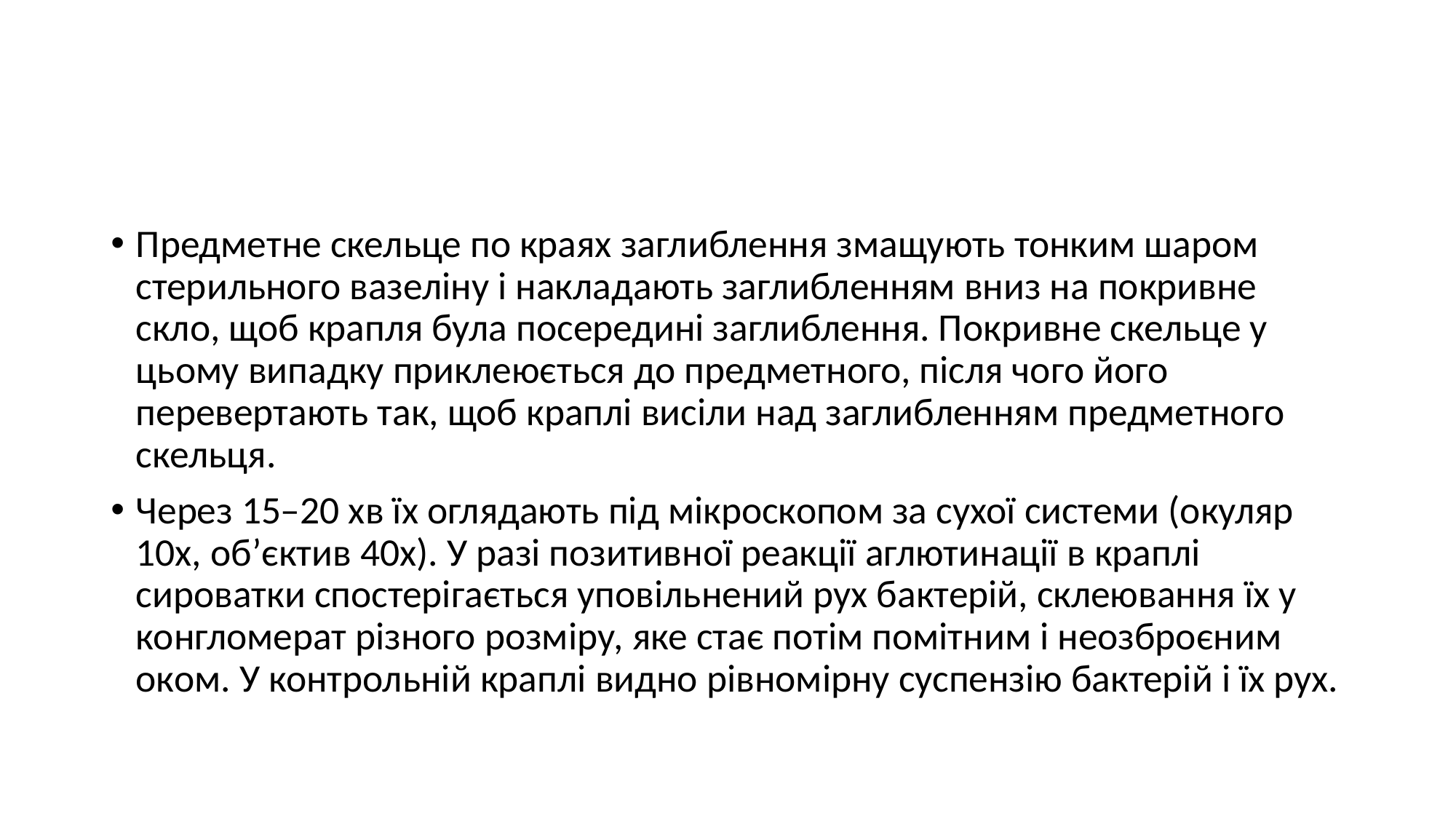

#
Предметне скельце по краях заглиблення змащують тонким шаром стерильного вазеліну і накладають заглибленням вниз на покривне скло, щоб крапля була посередині заглиблення. Покривне скельце у цьому випадку приклеюється до предметного, після чого його перевертають так, щоб краплі висіли над заглибленням предметного скельця.
Через 15–20 хв їх оглядають під мікроскопом за сухої системи (окуляр 10х, об’єктив 40х). У разі позитивної реакції аглютинації в краплі сироватки спостерігається уповільнений рух бактерій, склеювання їх у конгломерат різного розміру, яке стає потім помітним і неозброєним оком. У контрольній краплі видно рівномірну суспензію бактерій і їх рух.